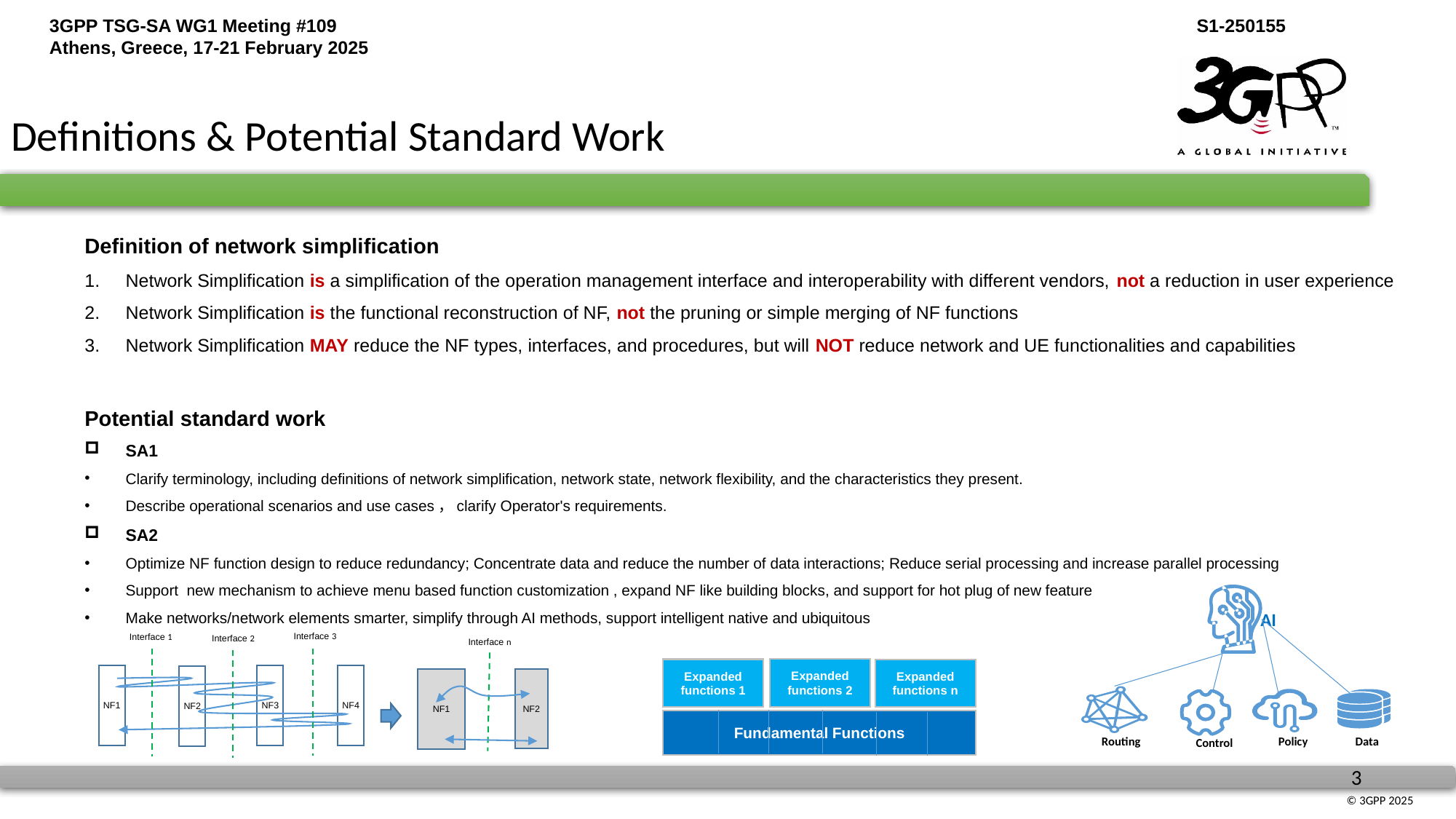

# Definitions & Potential Standard Work
Definition of network simplification
Network Simplification is a simplification of the operation management interface and interoperability with different vendors, not a reduction in user experience
Network Simplification is the functional reconstruction of NF, not the pruning or simple merging of NF functions
Network Simplification MAY reduce the NF types, interfaces, and procedures, but will NOT reduce network and UE functionalities and capabilities
Potential standard work
SA1
Clarify terminology, including definitions of network simplification, network state, network flexibility, and the characteristics they present.
Describe operational scenarios and use cases，clarify Operator's requirements.
SA2
Optimize NF function design to reduce redundancy; Concentrate data and reduce the number of data interactions; Reduce serial processing and increase parallel processing
Support  new mechanism to achieve menu based function customization , expand NF like building blocks, and support for hot plug of new feature
Make networks/network elements smarter, simplify through AI methods, support intelligent native and ubiquitous

AI

Routing
Data
Policy
Control
Interface 3
Interface 1
Interface 2
NF1
NF3
NF4
NF2

Interface n
NF2
NF1

Expanded functions 2
Expanded functions 1
Expanded functions n
Fundamental Functions